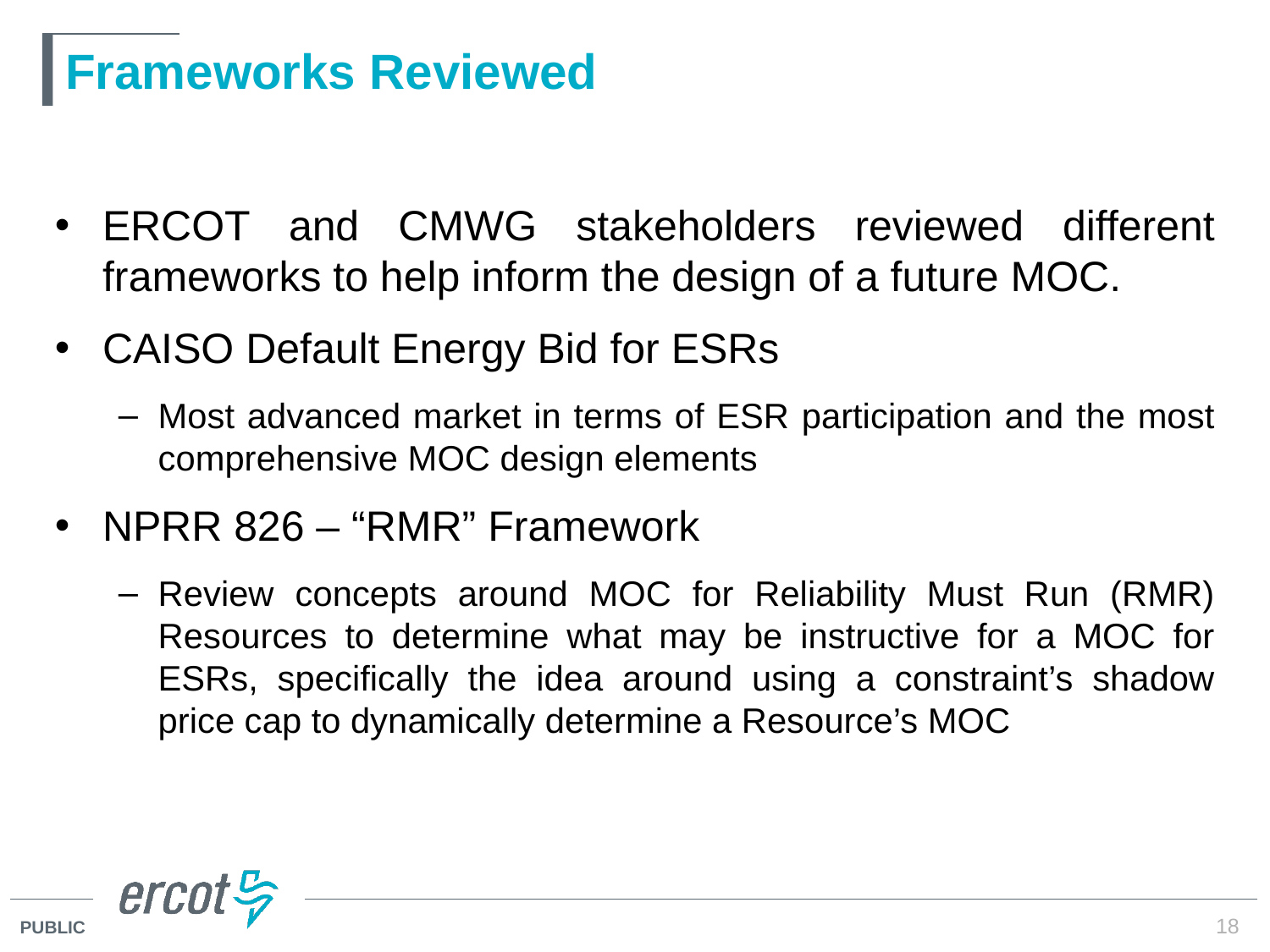

# Frameworks Reviewed
ERCOT and CMWG stakeholders reviewed different frameworks to help inform the design of a future MOC.
CAISO Default Energy Bid for ESRs
Most advanced market in terms of ESR participation and the most comprehensive MOC design elements
NPRR 826 – “RMR” Framework
Review concepts around MOC for Reliability Must Run (RMR) Resources to determine what may be instructive for a MOC for ESRs, specifically the idea around using a constraint’s shadow price cap to dynamically determine a Resource’s MOC
18